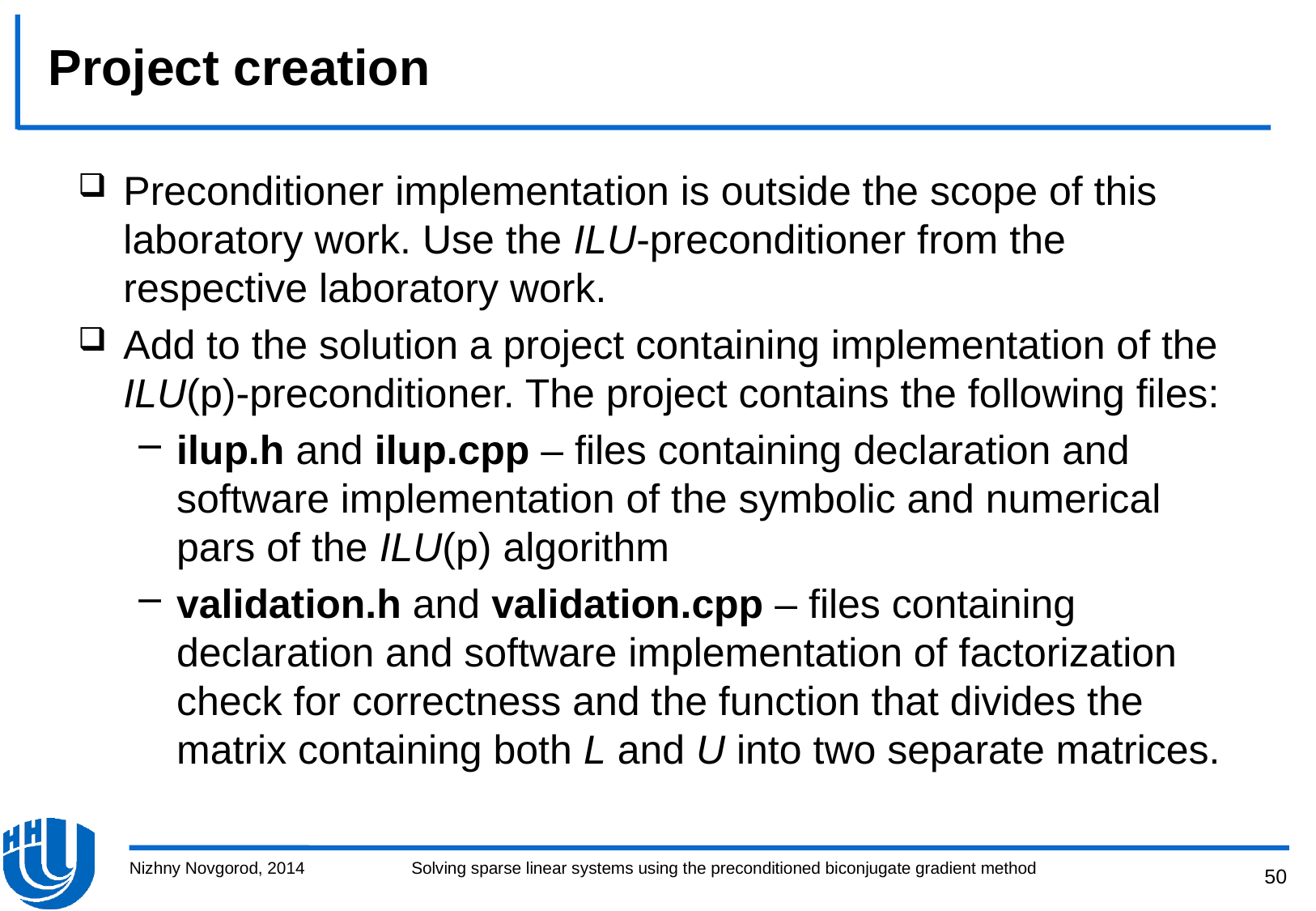

# Project creation
Preconditioner implementation is outside the scope of this laboratory work. Use the ILU-preconditioner from the respective laboratory work.
Add to the solution a project containing implementation of the ILU(p)-preconditioner. The project contains the following files:
ilup.h and ilup.cpp – files containing declaration and software implementation of the symbolic and numerical pars of the ILU(p) algorithm
validation.h and validation.cpp – files containing declaration and software implementation of factorization check for correctness and the function that divides the matrix containing both L and U into two separate matrices.

Nizhny Novgorod, 2014
Solving sparse linear systems using the preconditioned biconjugate gradient method